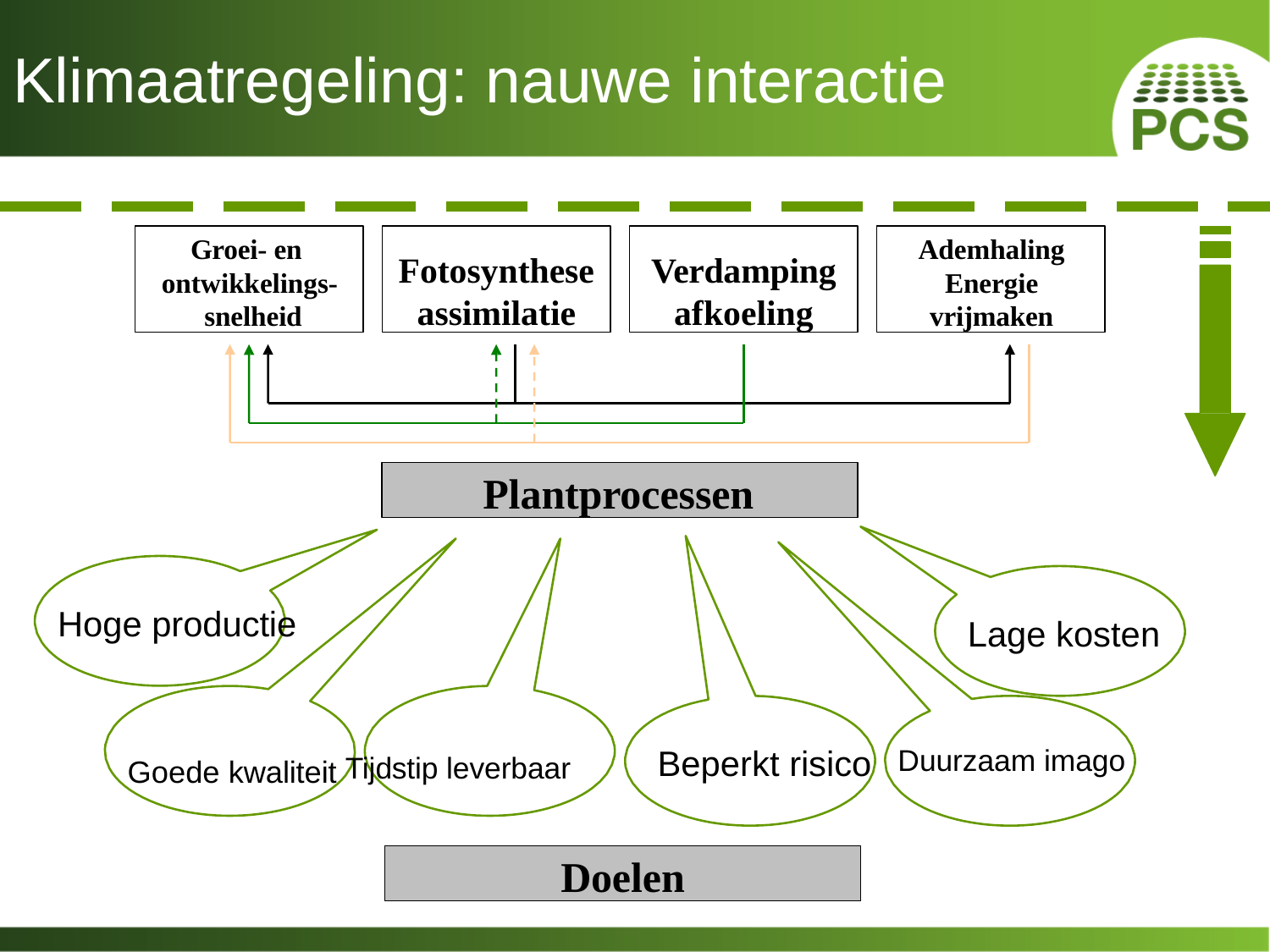

# Klimaatregeling: nauwe interactie

Groei- en  ontwikkelings-  snelheid
Fotosynthese
assimilatie
Verdamping
afkoeling
Ademhaling  Energie  vrijmaken

Plantprocessen

Hoge productie
Lage kosten
Goede kwaliteit Tijdstip leverbaar
Beperkt risico
Duurzaam imago
Doelen